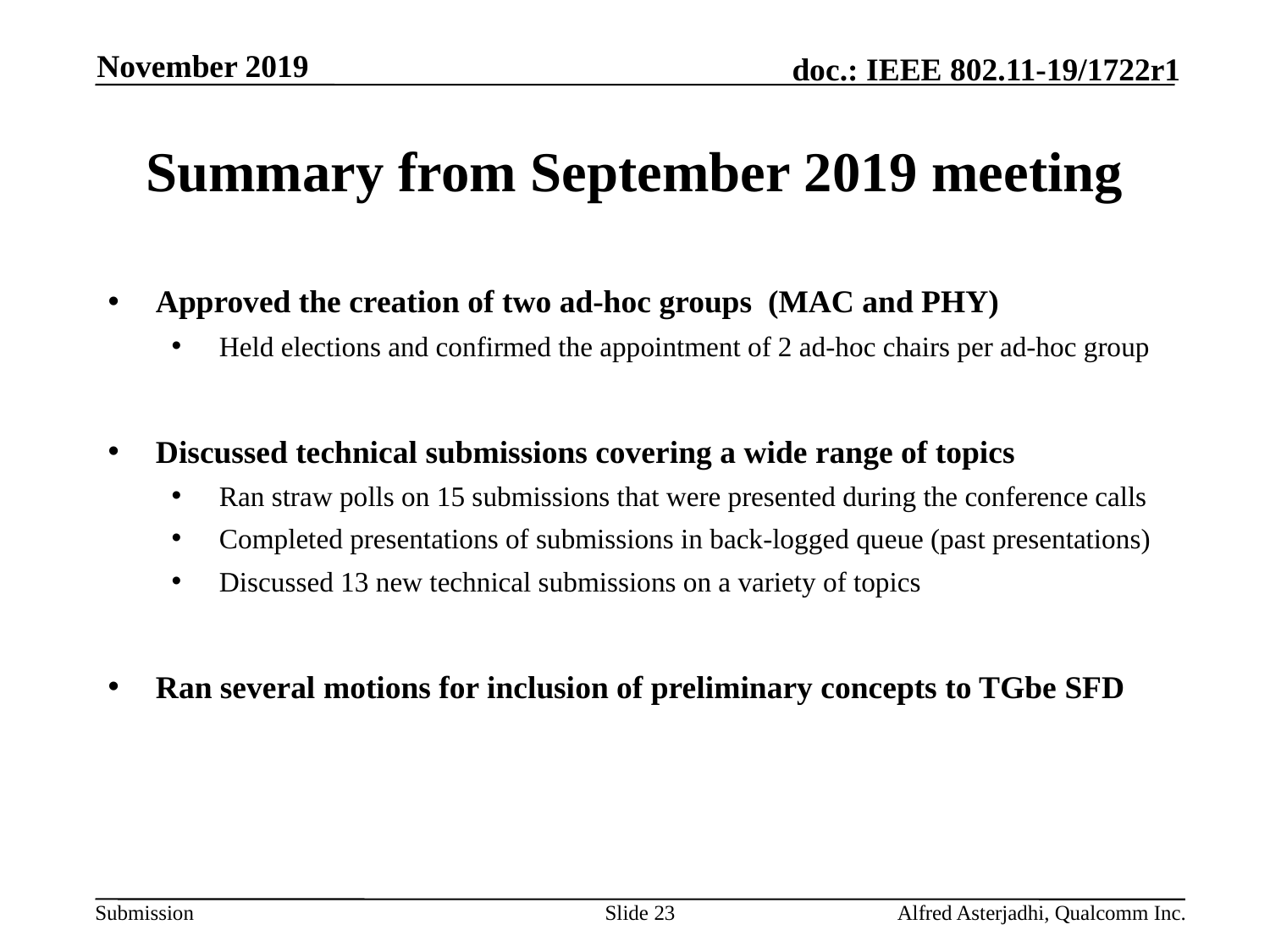

November 2019
# Summary from September 2019 meeting
Approved the creation of two ad-hoc groups  (MAC and PHY)
Held elections and confirmed the appointment of 2 ad-hoc chairs per ad-hoc group

Discussed technical submissions covering a wide range of topics
Ran straw polls on 15 submissions that were presented during the conference calls
Completed presentations of submissions in back-logged queue (past presentations)
Discussed 13 new technical submissions on a variety of topics

Ran several motions for inclusion of preliminary concepts to TGbe SFD
Slide 23
Alfred Asterjadhi, Qualcomm Inc.